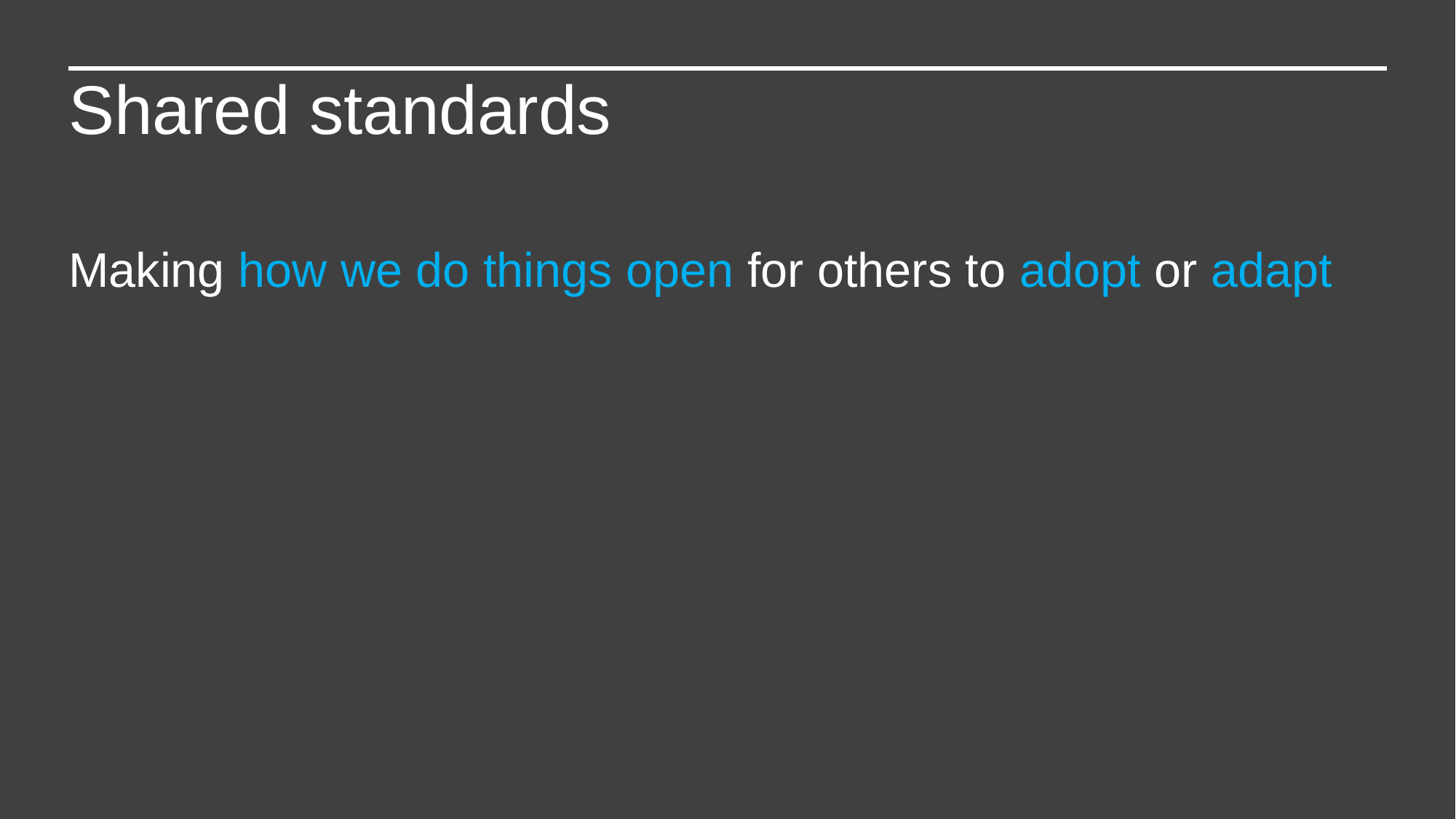

Shared standards
Making how we do things open for others to adopt or adapt